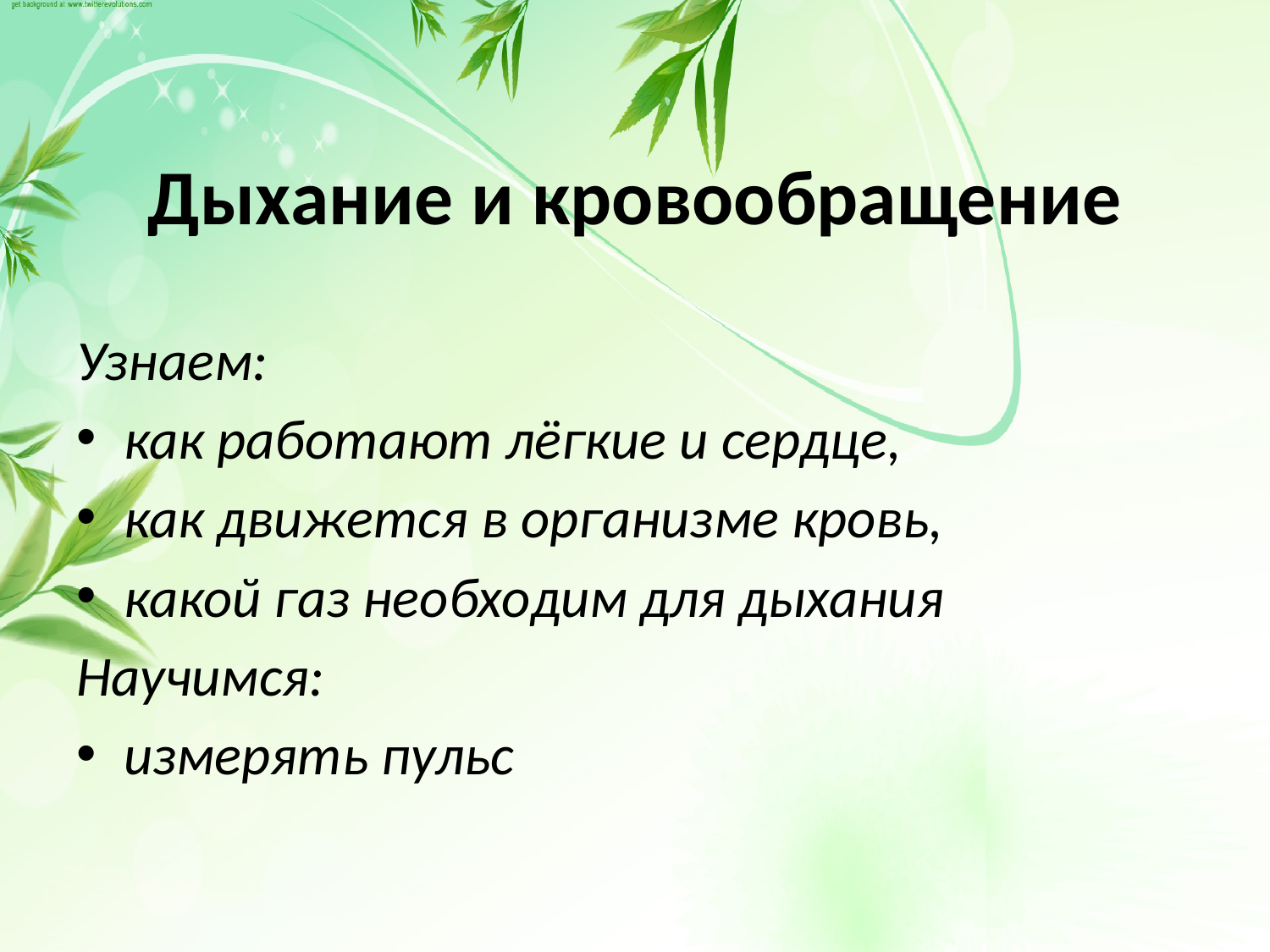

# Дыхание и кровообращение
Узнаем:
как работают лёгкие и сердце,
как движется в организме кровь,
какой газ необходим для дыхания
Научимся:
измерять пульс